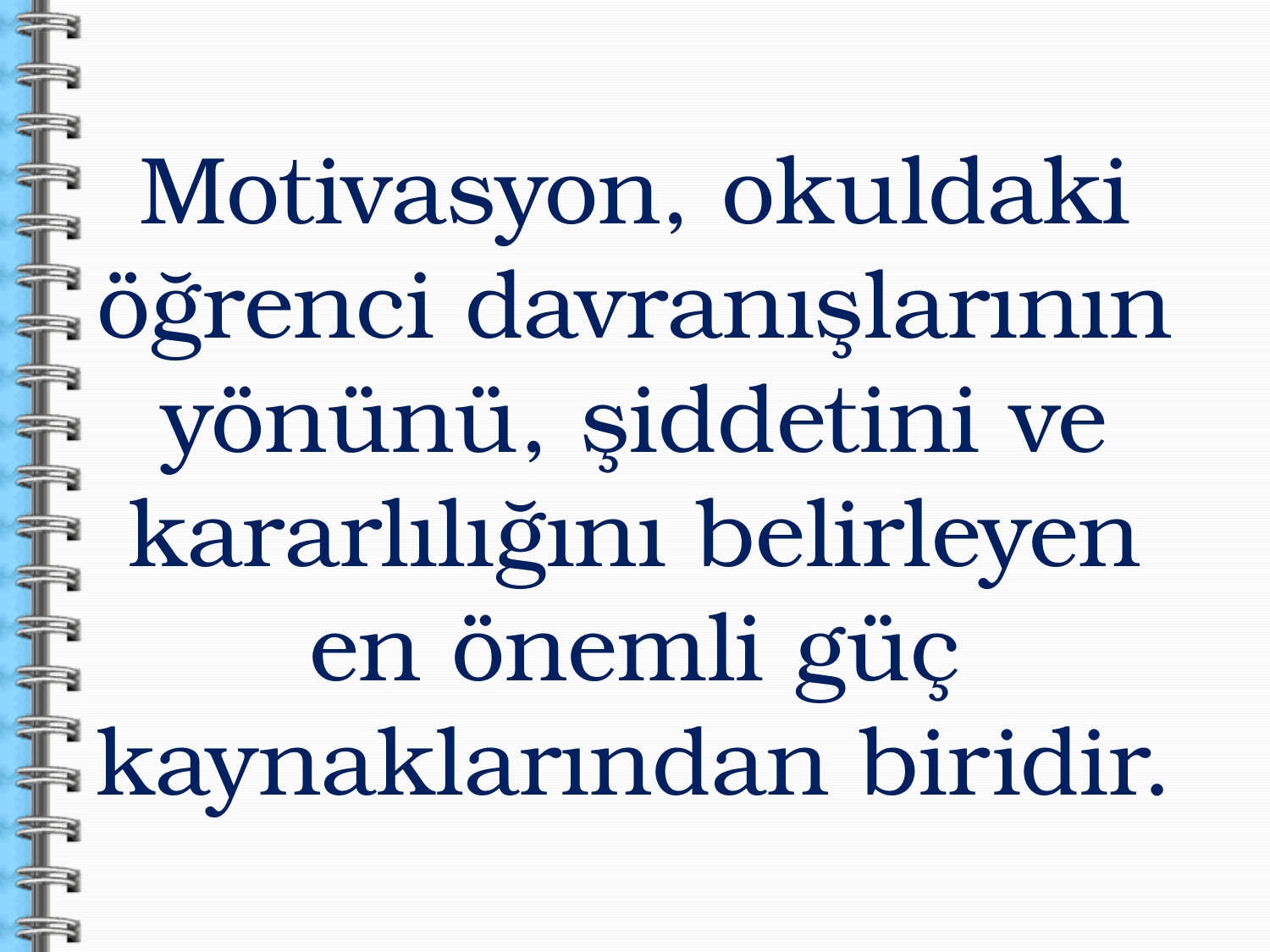

Motivasyon, okuldaki öğrenci davranışlarının yönünü, şiddetini ve kararlılığını belirleyen en önemli güç kaynaklarından biridir.